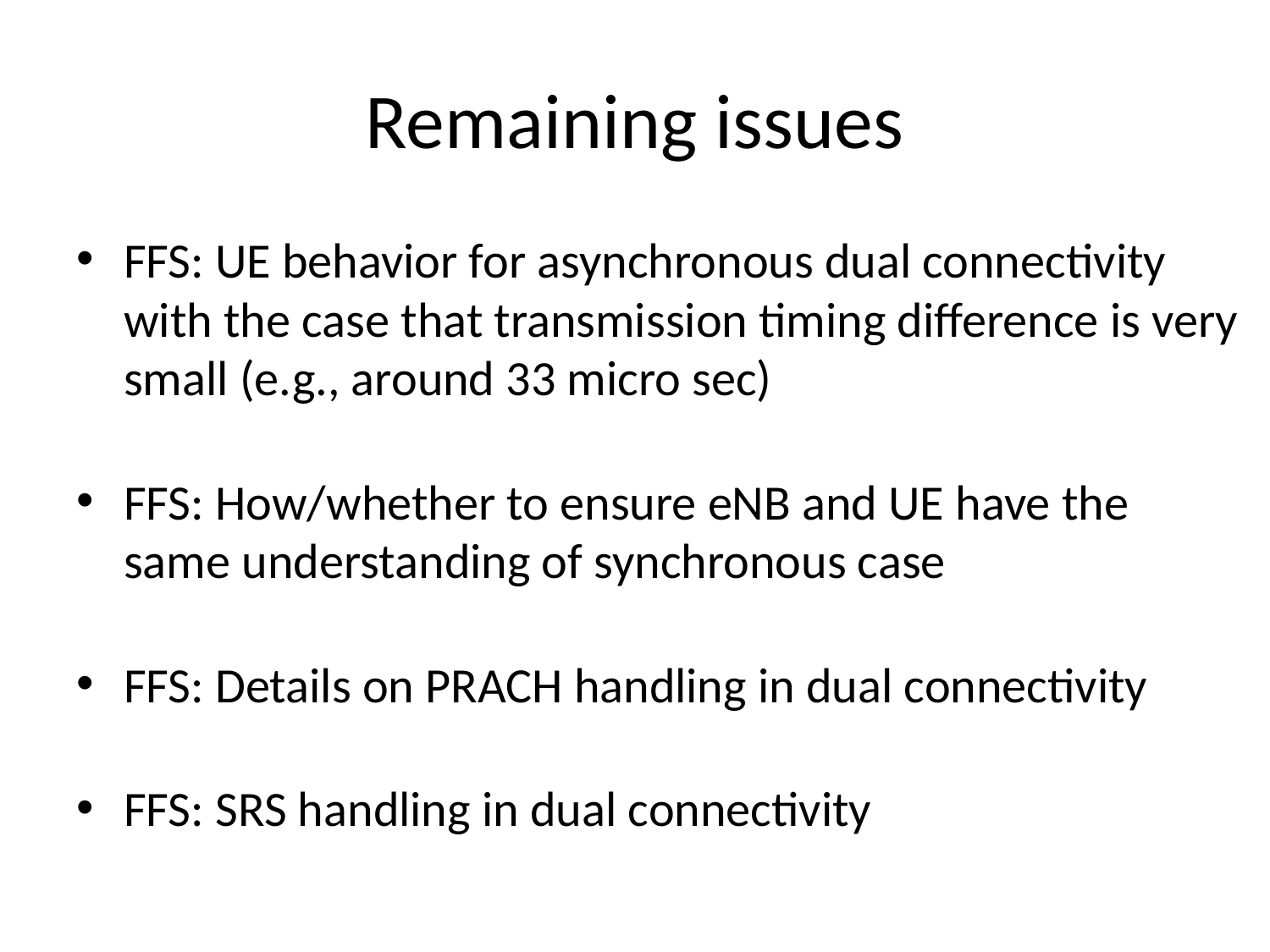

# Remaining issues
FFS: UE behavior for asynchronous dual connectivity with the case that transmission timing difference is very small (e.g., around 33 micro sec)

FFS: How/whether to ensure eNB and UE have the same understanding of synchronous case

FFS: Details on PRACH handling in dual connectivity

FFS: SRS handling in dual connectivity